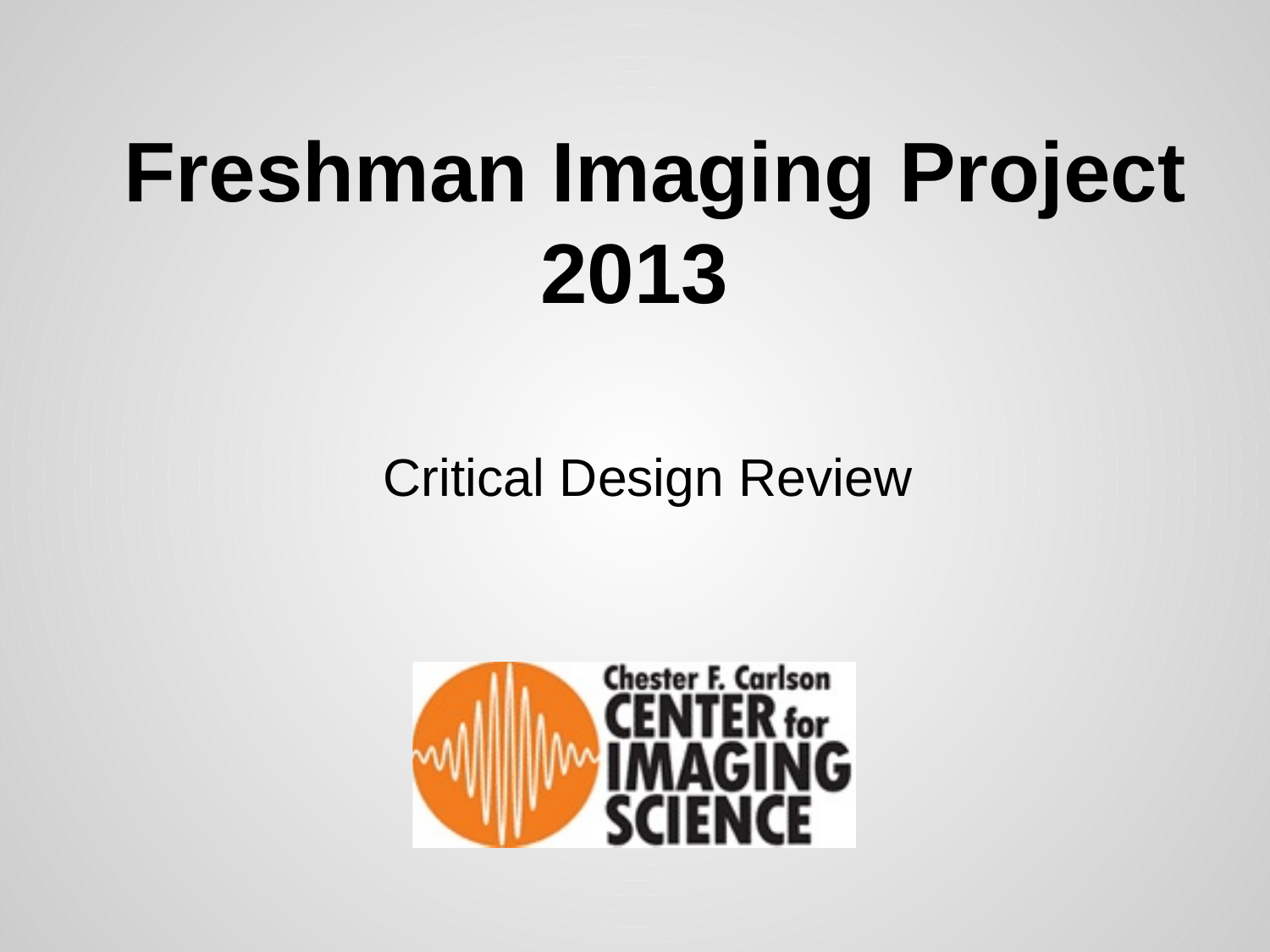

# Freshman Imaging Project 2013
Critical Design Review